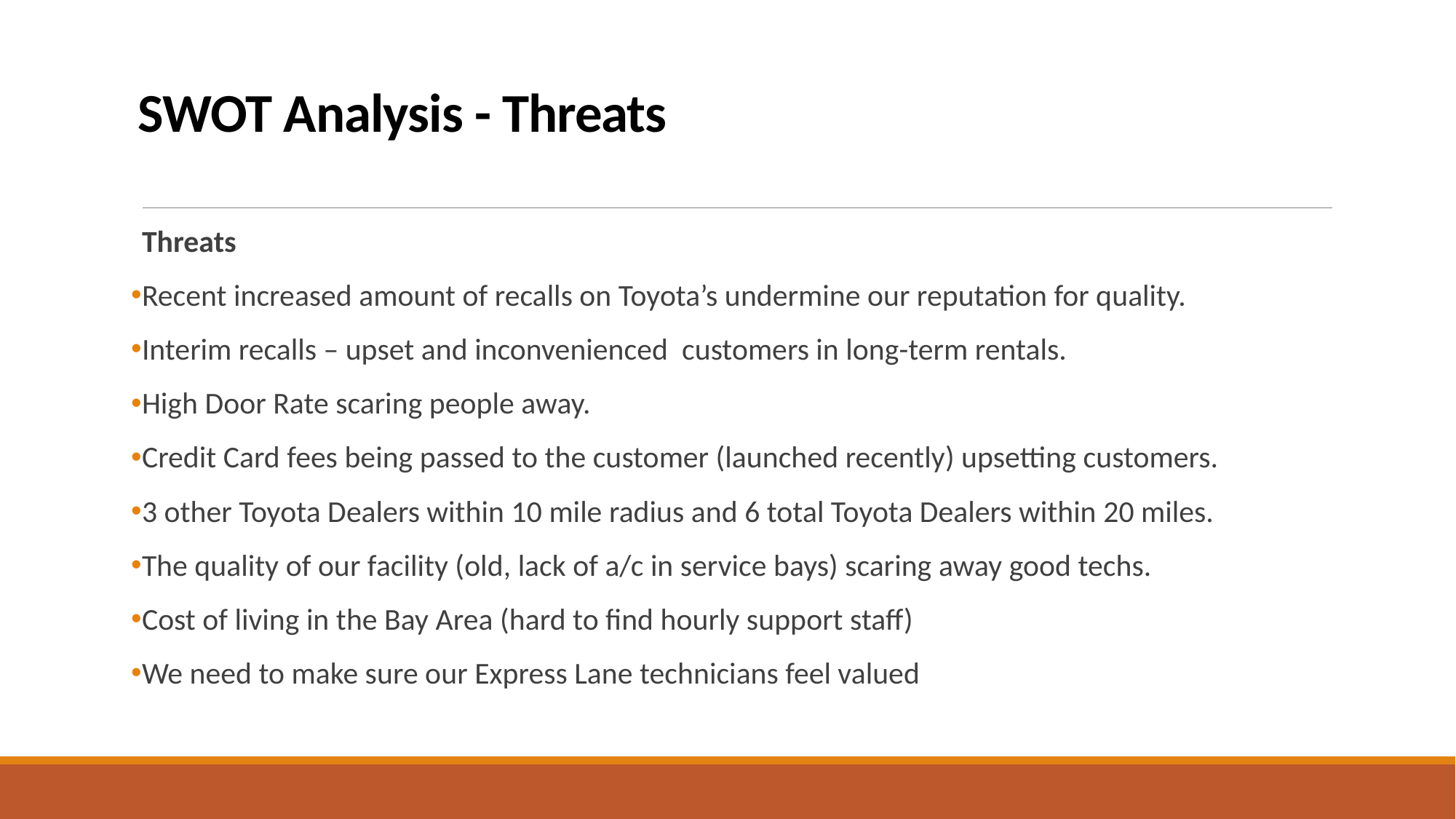

# SWOT Analysis - Threats
Threats
Recent increased amount of recalls on Toyota’s undermine our reputation for quality.
Interim recalls – upset and inconvenienced  customers in long-term rentals.
High Door Rate scaring people away.
Credit Card fees being passed to the customer (launched recently) upsetting customers.
3 other Toyota Dealers within 10 mile radius and 6 total Toyota Dealers within 20 miles.
The quality of our facility (old, lack of a/c in service bays) scaring away good techs.
Cost of living in the Bay Area (hard to find hourly support staff)
We need to make sure our Express Lane technicians feel valued